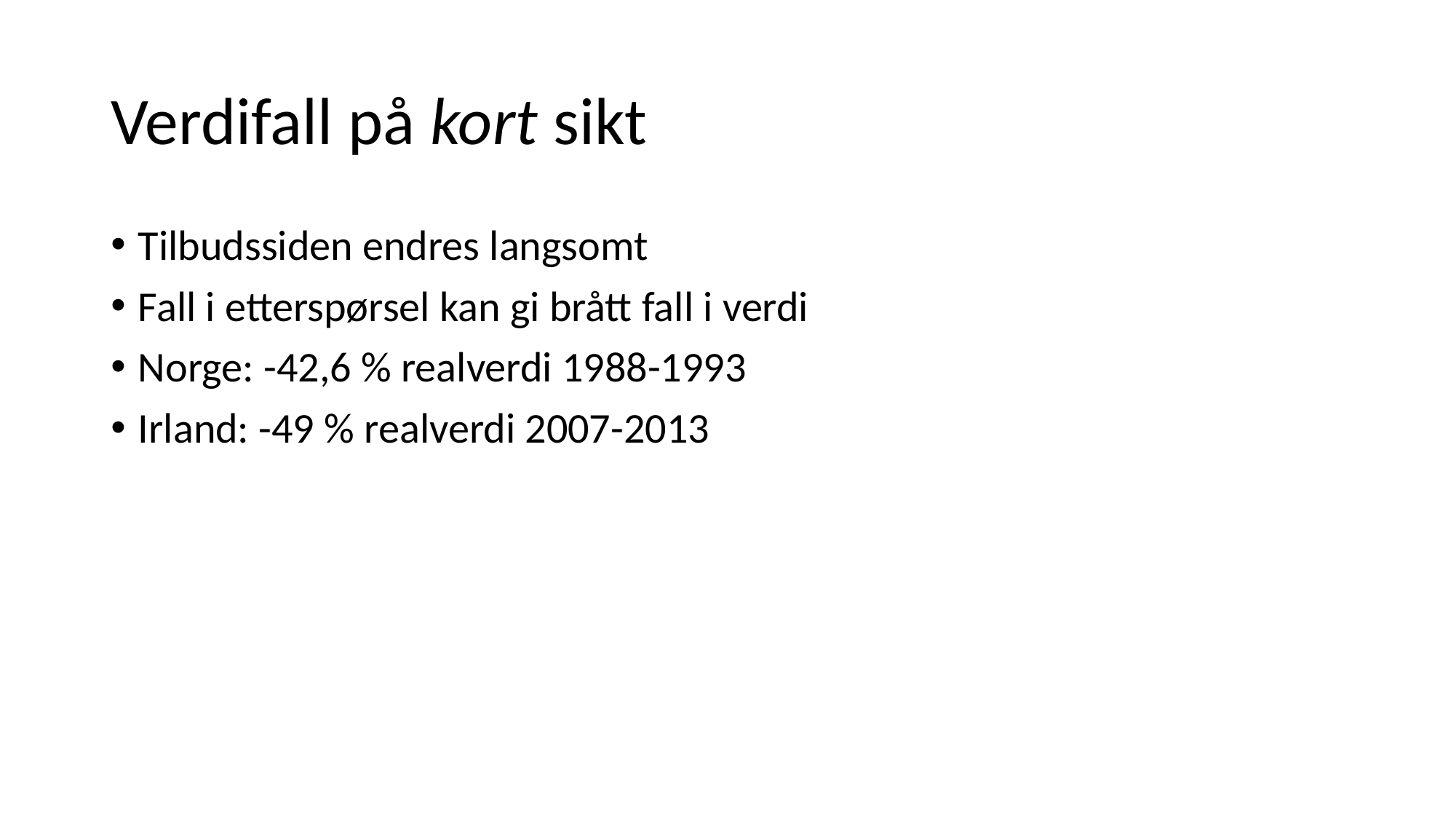

# Verdifall på kort sikt
Tilbudssiden endres langsomt
Fall i etterspørsel kan gi brått fall i verdi
Norge: -42,6 % realverdi 1988-1993
Irland: -49 % realverdi 2007-2013